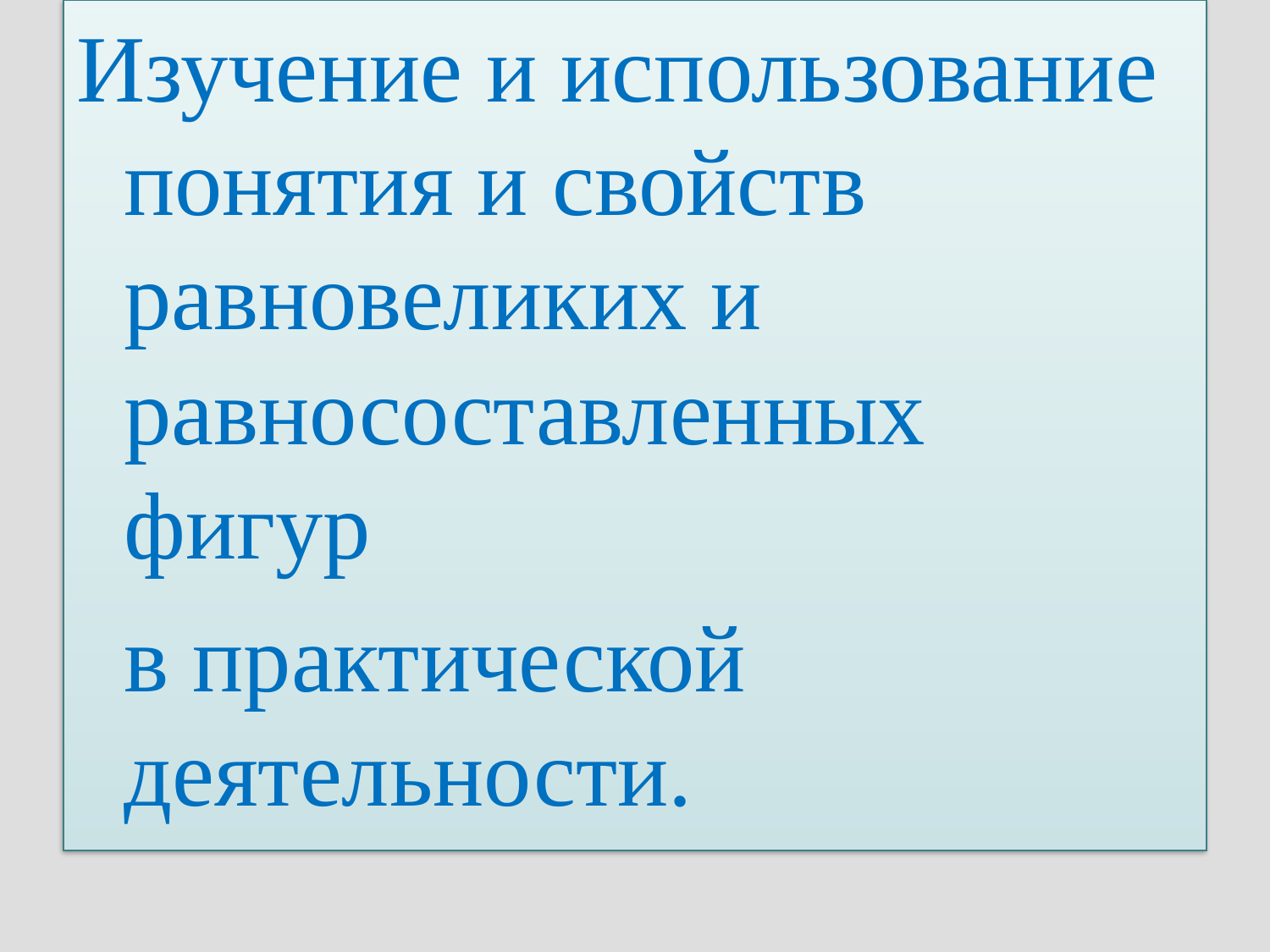

Изучение и использование понятия и свойств равновеликих и равносоставленных фигур
  в практической деятельности.
#